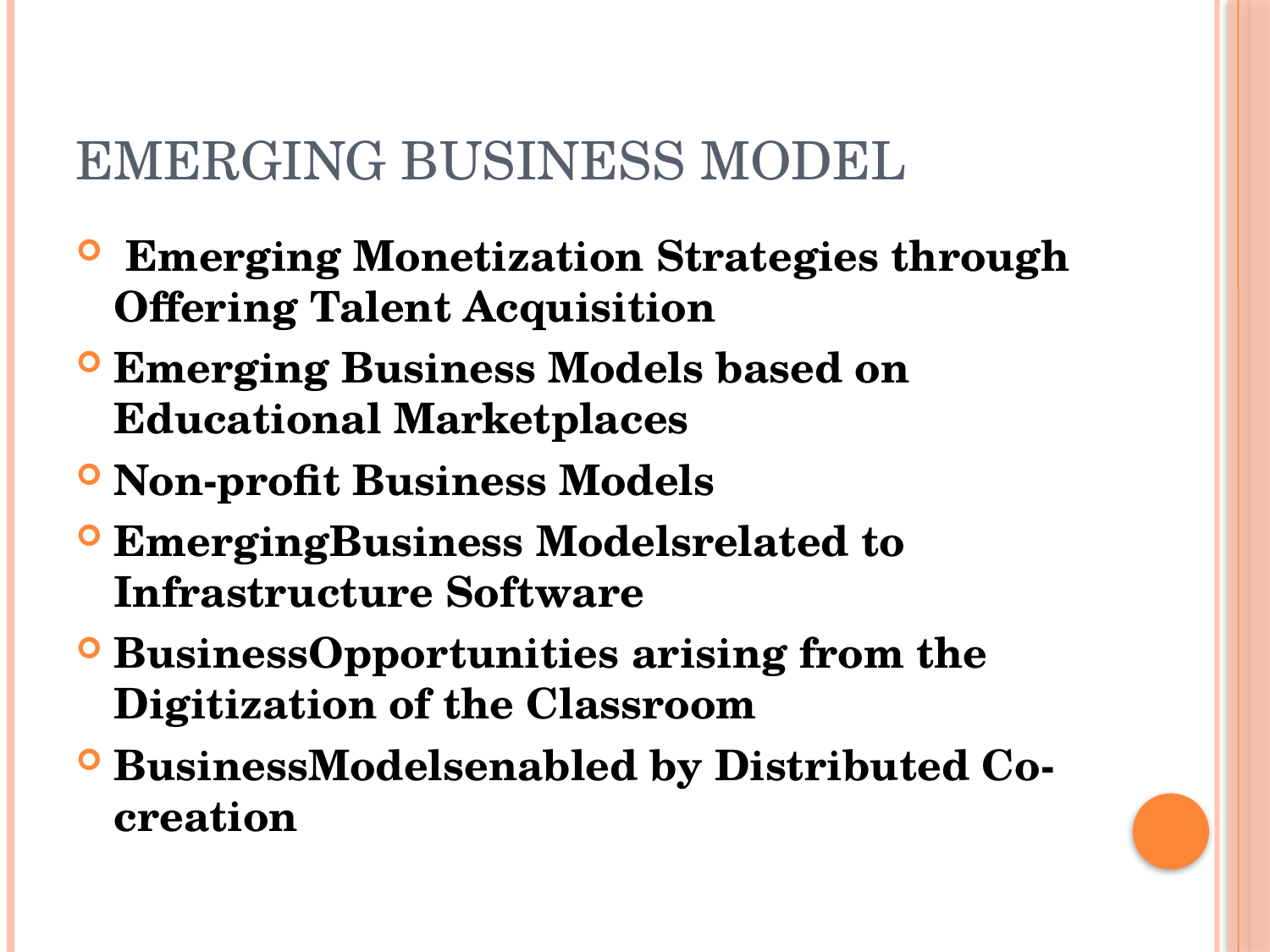

# Emerging business Model
 Emerging Monetization Strategies through Offering Talent Acquisition
Emerging Business Models based on Educational Marketplaces
Non-profit Business Models
EmergingBusiness Modelsrelated to Infrastructure Software
BusinessOpportunities arising from the Digitization of the Classroom
BusinessModelsenabled by Distributed Co-creation